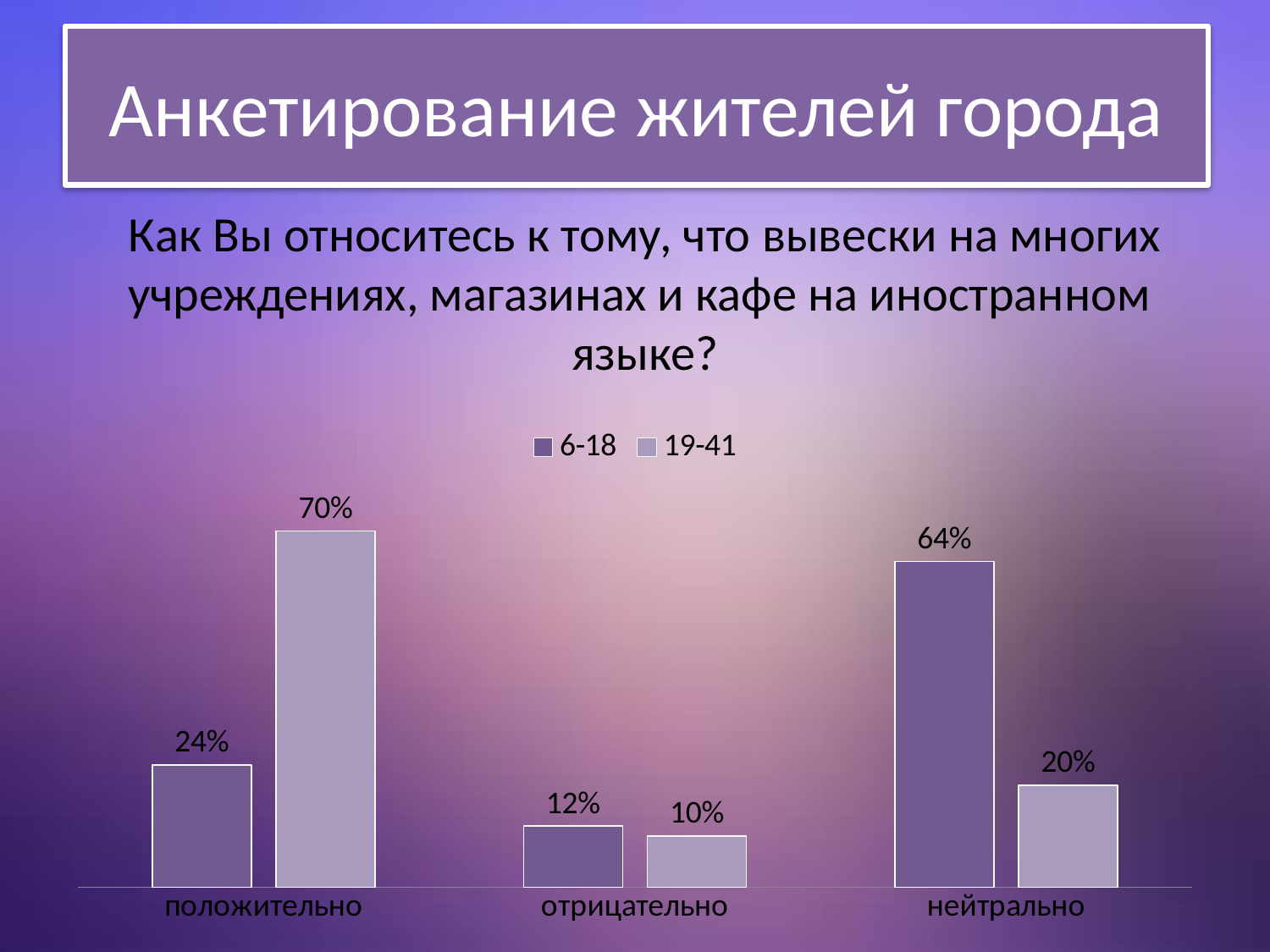

# Анкетирование жителей города
Как Вы относитесь к тому, что вывески на многих учреждениях, магазинах и кафе на иностранном  языке?

### Chart

| Category | 6-18 | 19-41 |
|---|---|---|
| положительно | 0.24 | 0.7 |
| отрицательно | 0.12 | 0.1 |
| нейтрально | 0.64 | 0.2 |